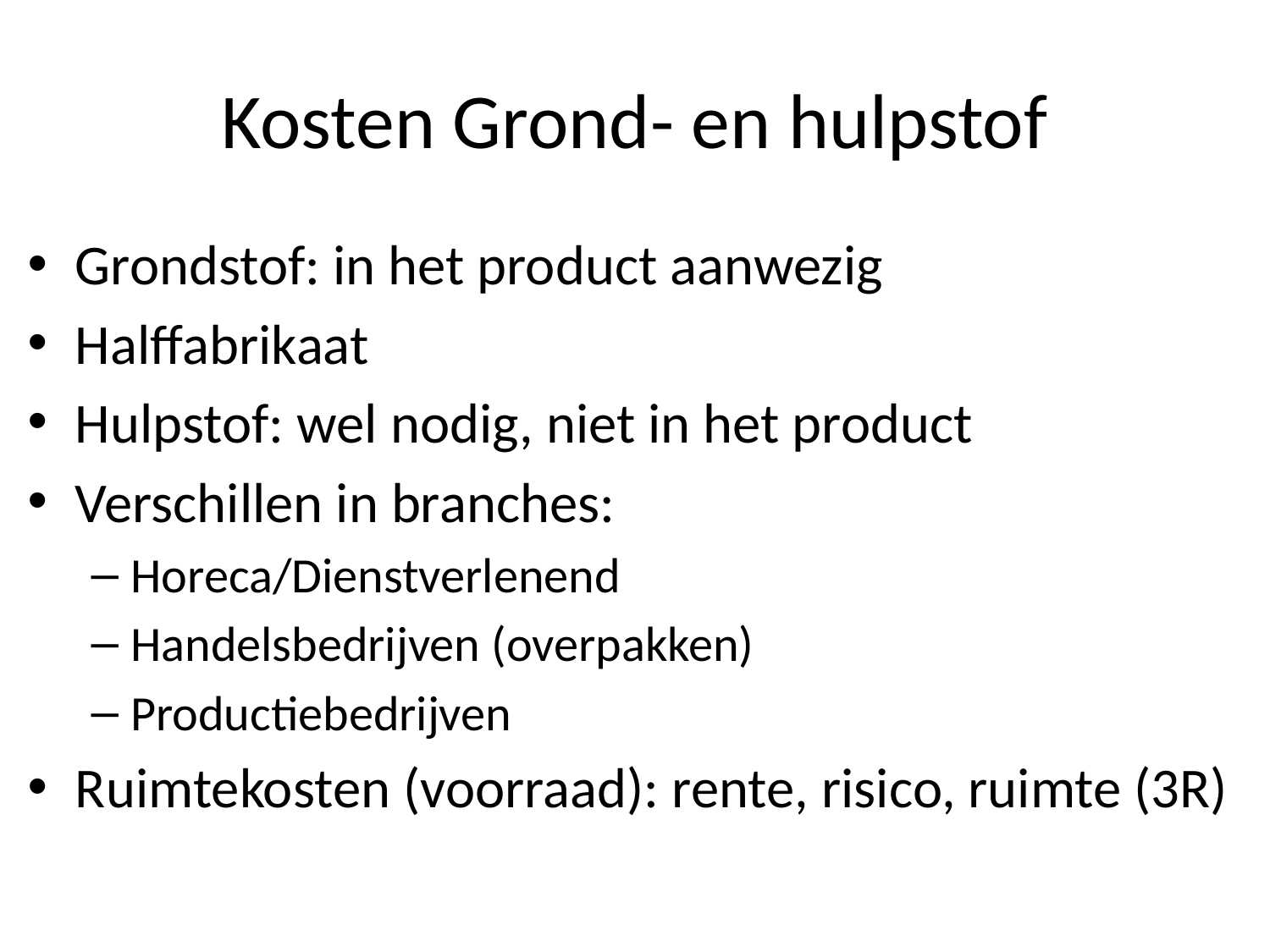

# Kosten Grond- en hulpstof
Grondstof: in het product aanwezig
Halffabrikaat
Hulpstof: wel nodig, niet in het product
Verschillen in branches:
Horeca/Dienstverlenend
Handelsbedrijven (overpakken)
Productiebedrijven
Ruimtekosten (voorraad): rente, risico, ruimte (3R)